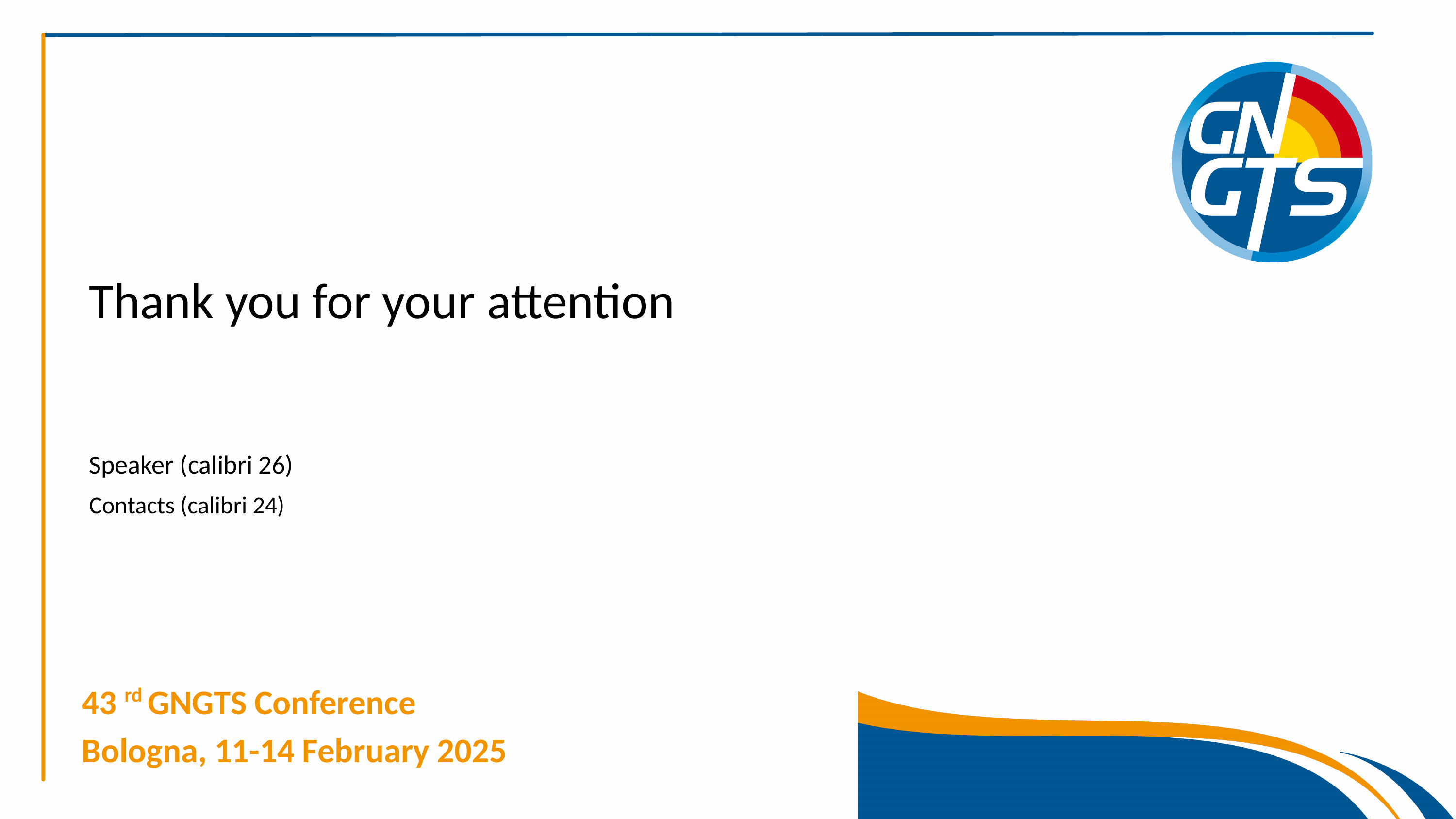

Thank you for your attention

Speaker (calibri 26)
Contacts (calibri 24)

43    GNGTS Conference
Bologna, 11-14 February 2025
rd